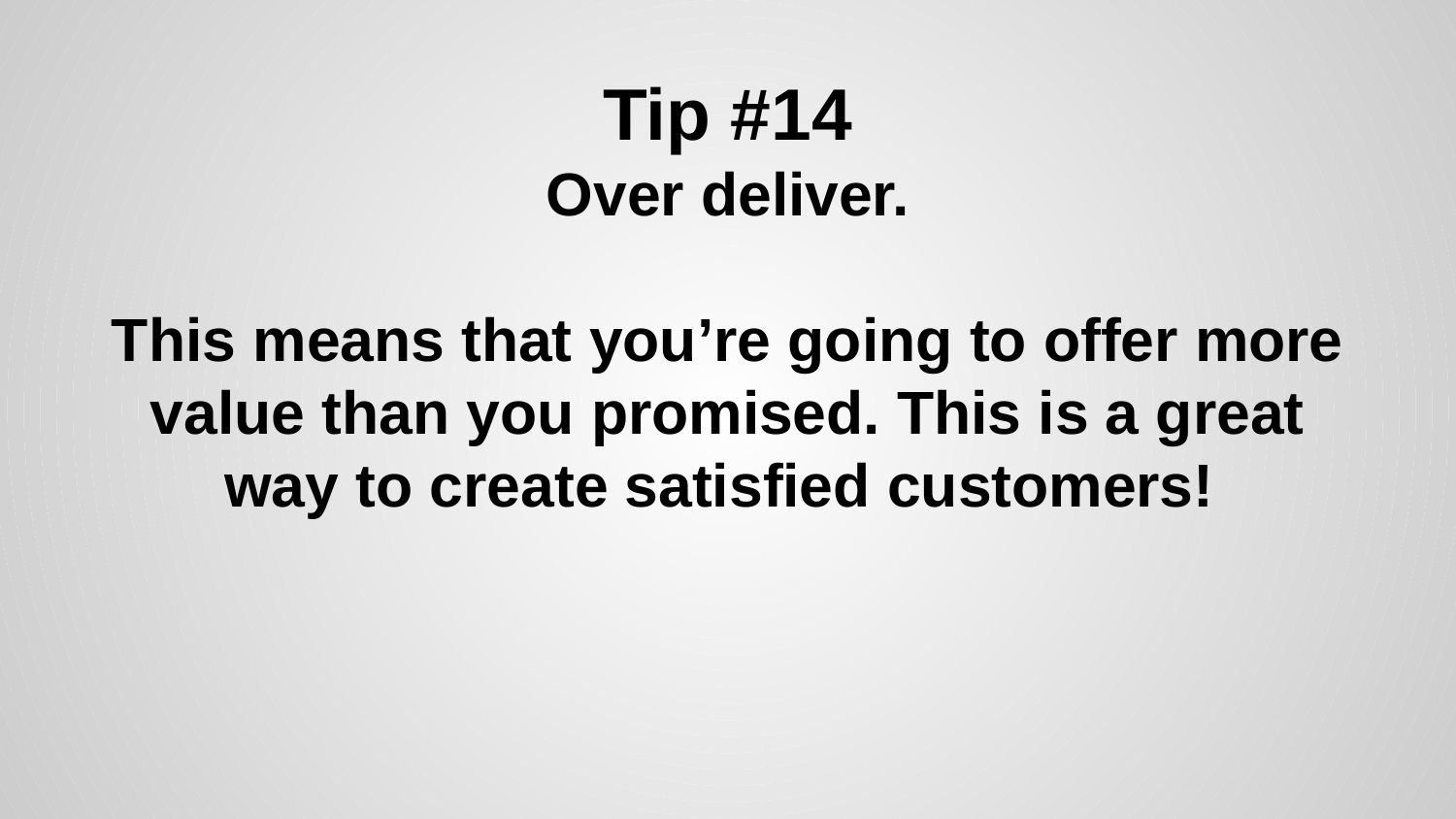

# Tip #14

Over deliver.

This means that you’re going to offer more value than you promised. This is a great way to create satisfied customers!